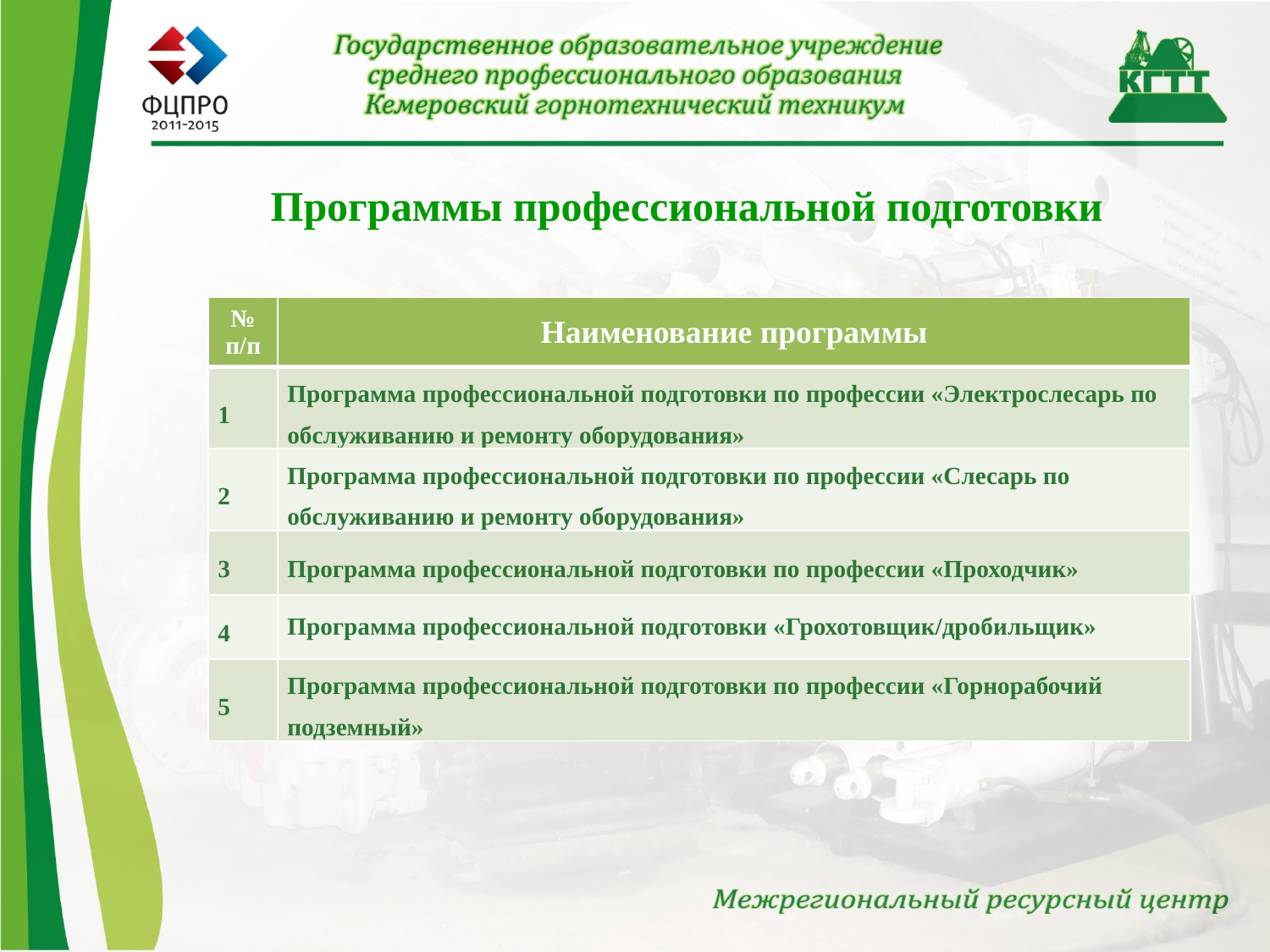

# Программы профессиональной подготовки
| № п/п | Наименование программы |
| --- | --- |
| 1 | Программа профессиональной подготовки по профессии «Электрослесарь по обслуживанию и ремонту оборудования» |
| 2 | Программа профессиональной подготовки по профессии «Слесарь по обслуживанию и ремонту оборудования» |
| 3 | Программа профессиональной подготовки по профессии «Проходчик» |
| 4 | Программа профессиональной подготовки «Грохотовщик/дробильщик» |
| 5 | Программа профессиональной подготовки по профессии «Горнорабочий подземный» |